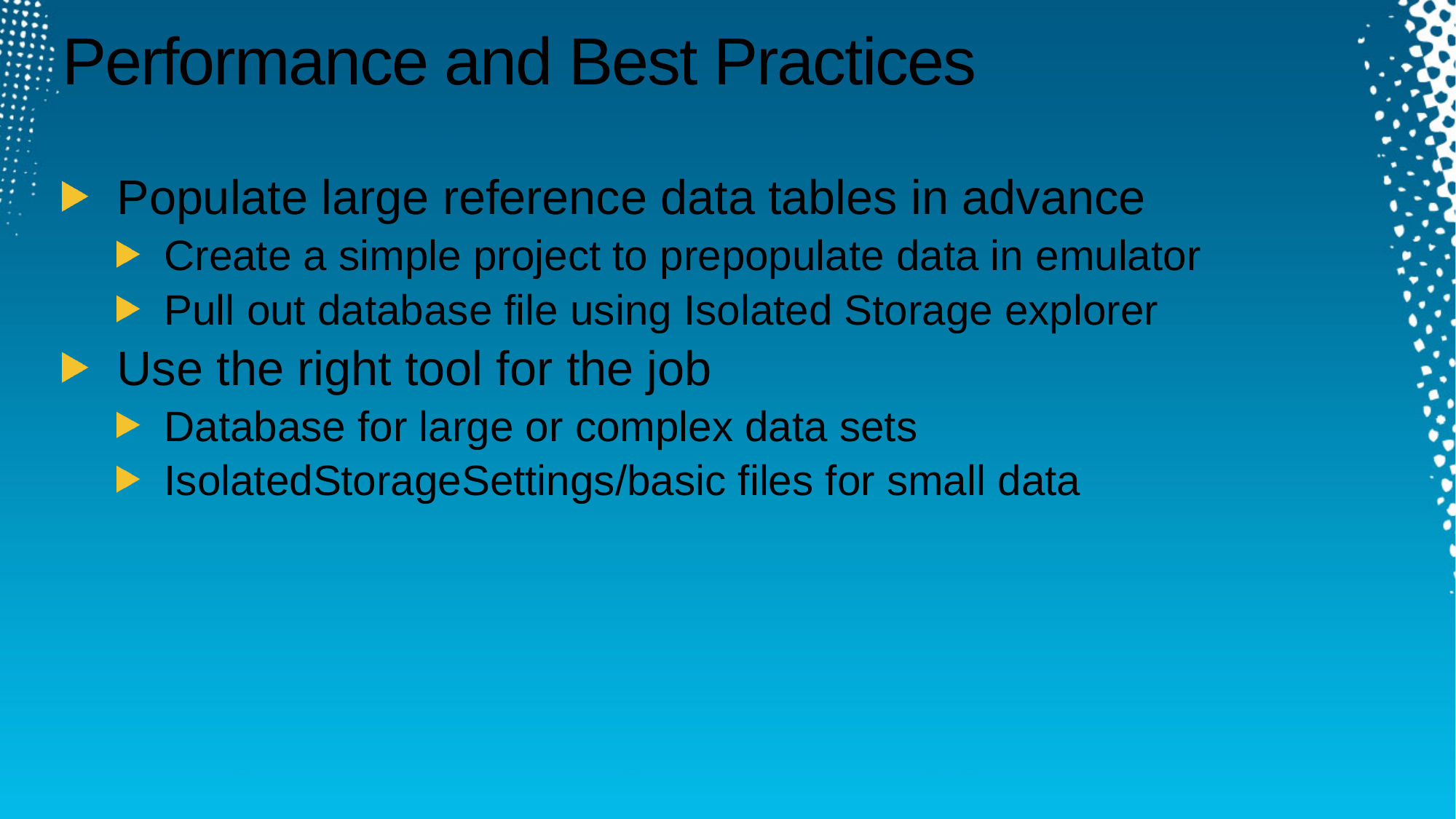

# Performance and Best Practices
Populate large reference data tables in advance
Create a simple project to prepopulate data in emulator
Pull out database file using Isolated Storage explorer
Use the right tool for the job
Database for large or complex data sets
IsolatedStorageSettings/basic files for small data